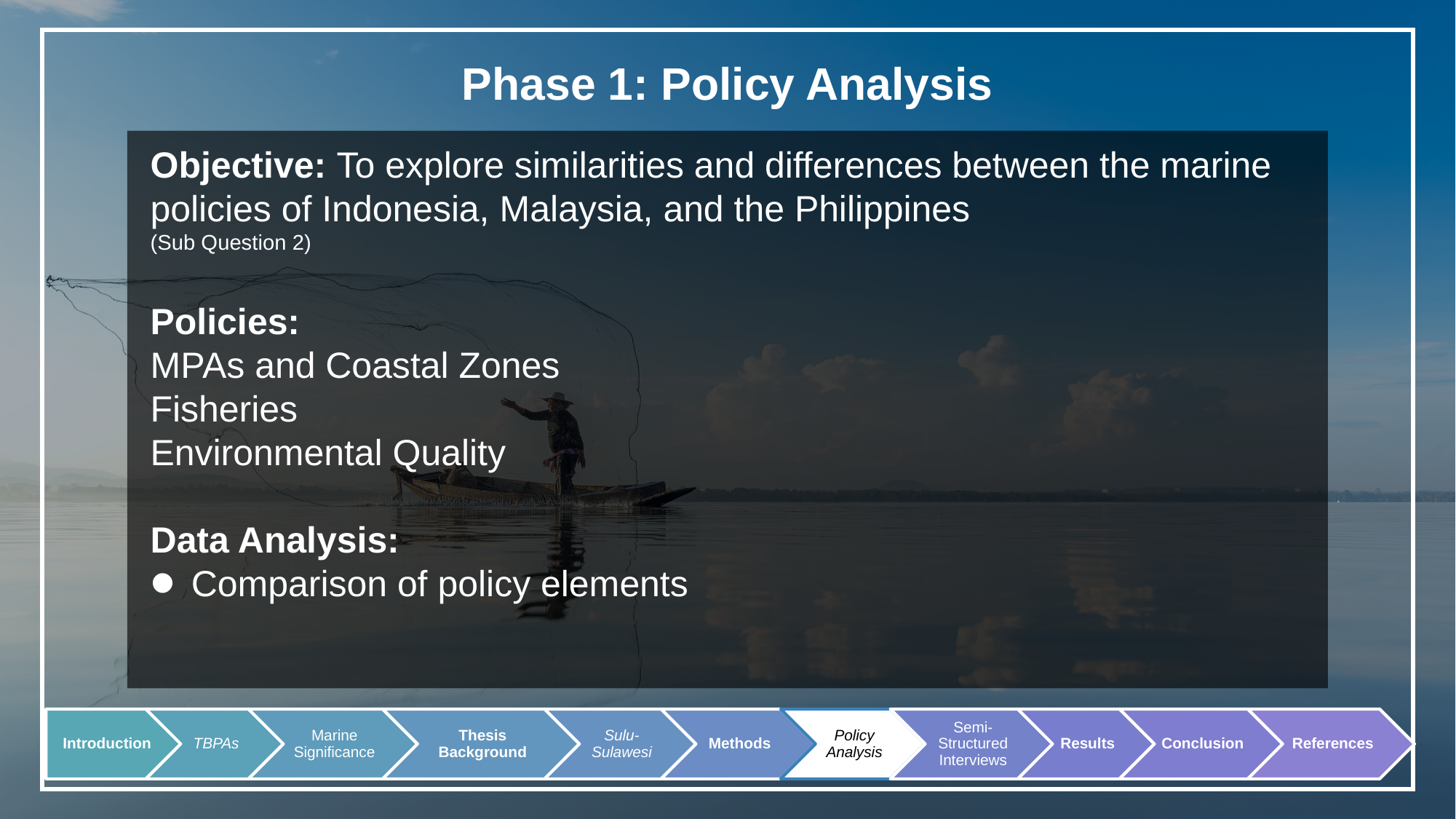

# Phase 1: Policy Analysis
Objective: To explore similarities and differences between the marine policies of Indonesia, Malaysia, and the Philippines
(Sub Question 2)

Policies:
MPAs and Coastal Zones
Fisheries
Environmental Quality

Data Analysis:
Comparison of policy elements

Introduction
TBPAs
Marine Significance
Thesis Background
Sulu-Sulawesi
Methods
Policy Analysis
Semi-Structured Interviews
Results
Conclusion
References